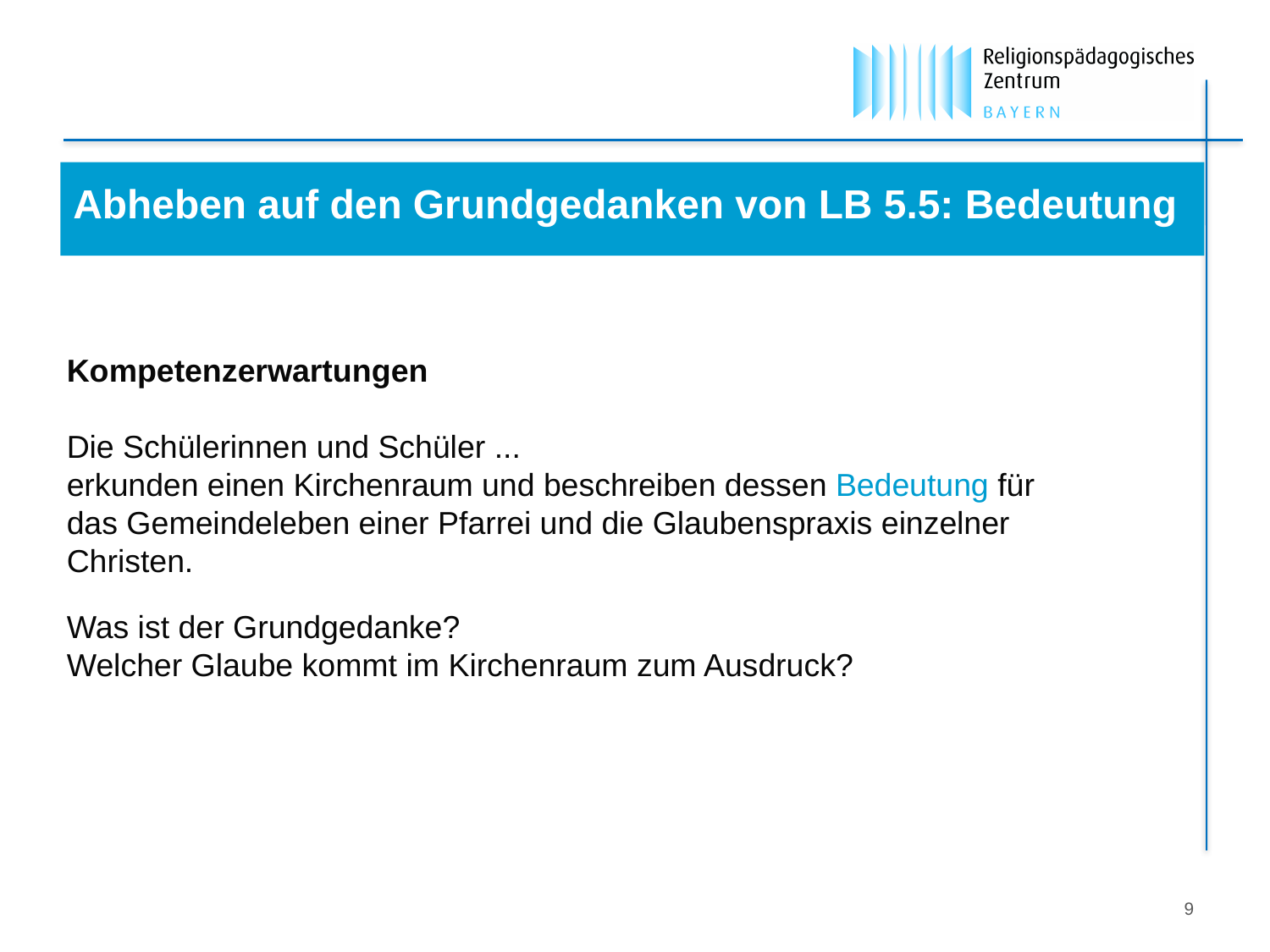

Abheben auf den Grundgedanken von LB 5.5: Bedeutung
Kompetenzerwartungen

Die Schülerinnen und Schüler ...
erkunden einen Kirchenraum und beschreiben dessen Bedeutung für das Gemeindeleben einer Pfarrei und die Glaubenspraxis einzelner Christen.
Was ist der Grundgedanke?
Welcher Glaube kommt im Kirchenraum zum Ausdruck?
9